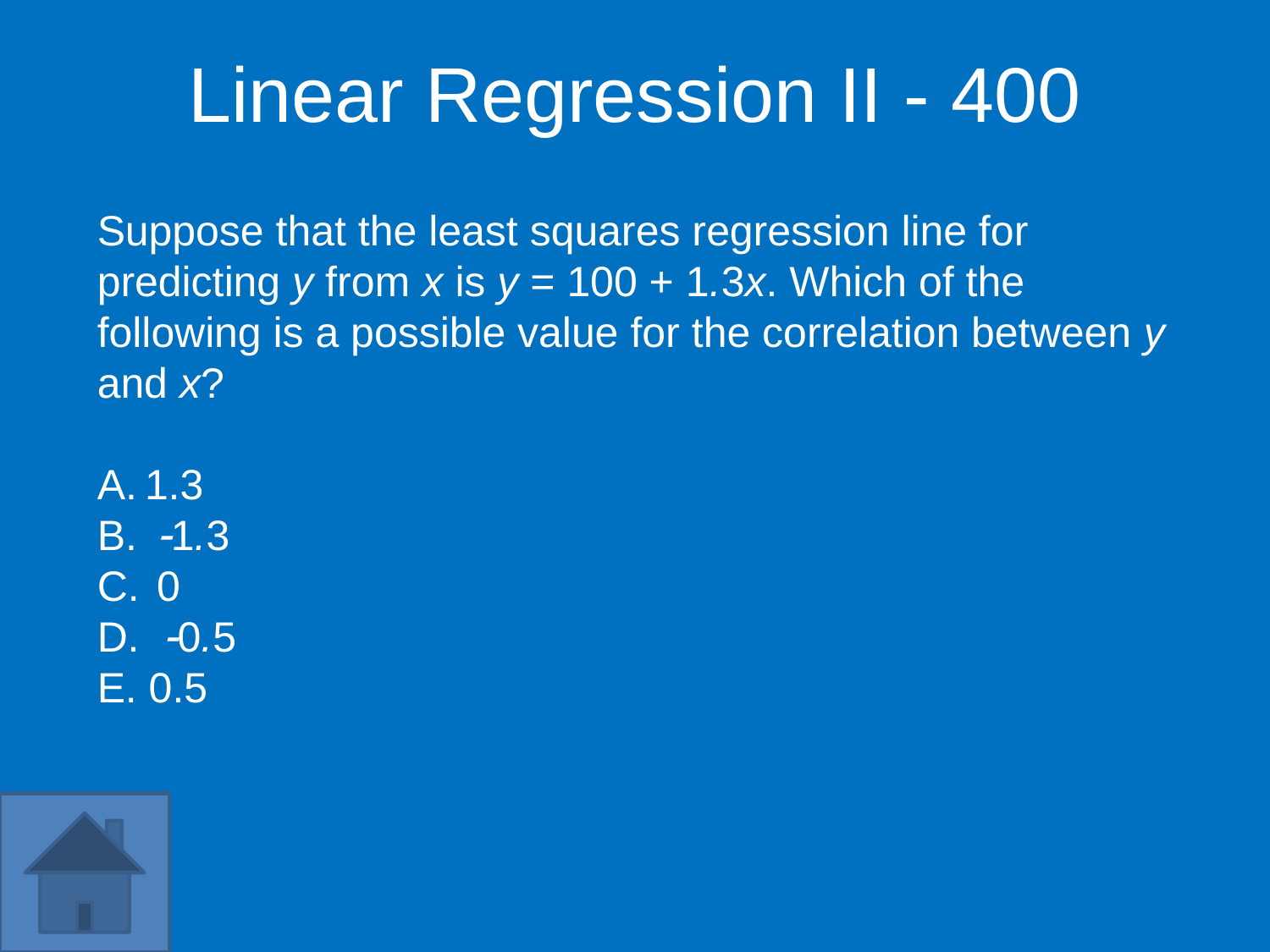

Linear Regression II - 400
Suppose that the least squares regression line for predicting y from x is y = 100 + 1.3x. Which of the following is a possible value for the correlation between y and x?

1.3
 −1.3
 0
D.  −0.5
E. 0.5